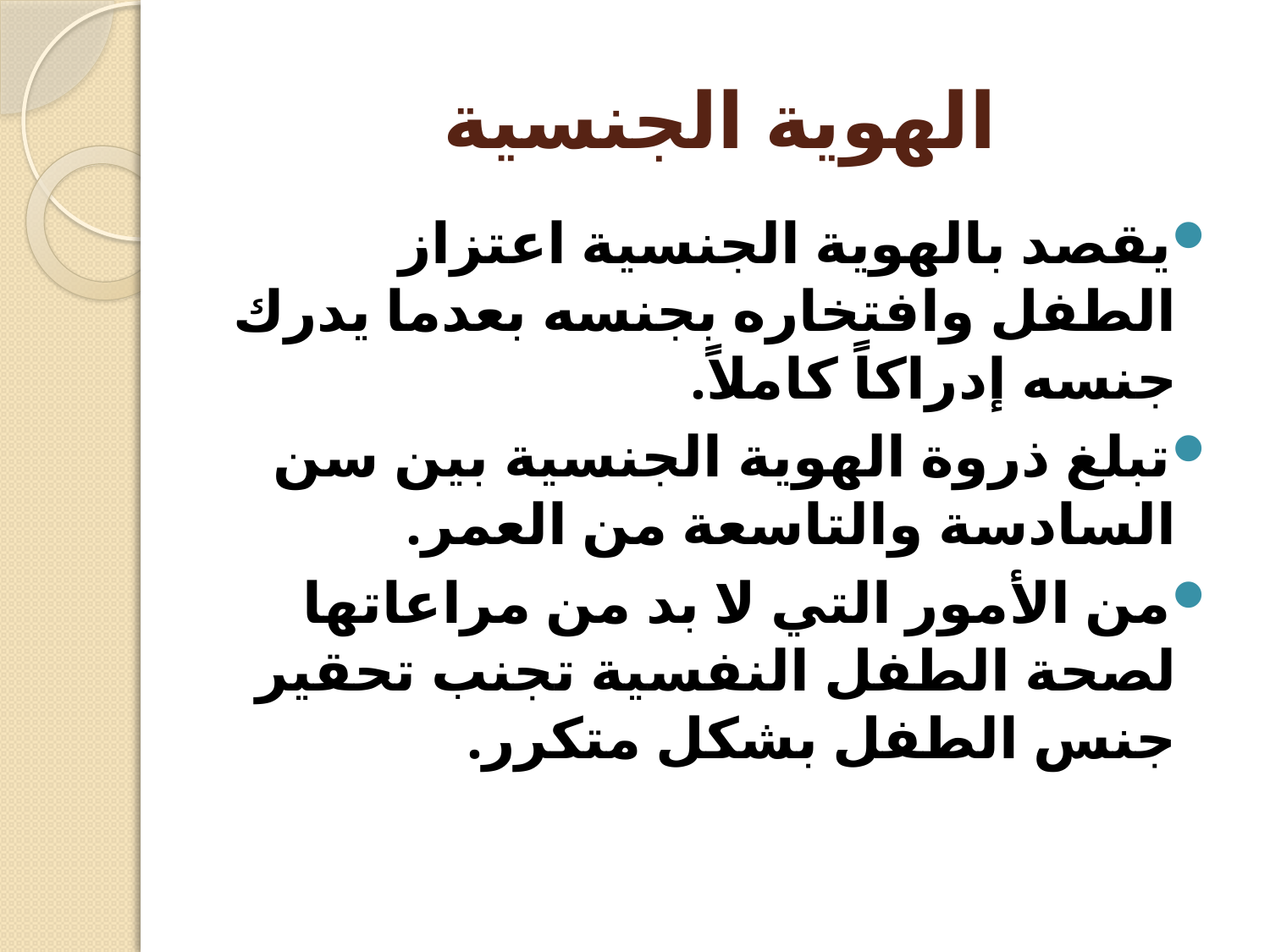

# الهوية الجنسية
يقصد بالهوية الجنسية اعتزاز الطفل وافتخاره بجنسه بعدما يدرك جنسه إدراكاً كاملاً.
تبلغ ذروة الهوية الجنسية بين سن السادسة والتاسعة من العمر.
من الأمور التي لا بد من مراعاتها لصحة الطفل النفسية تجنب تحقير جنس الطفل بشكل متكرر.